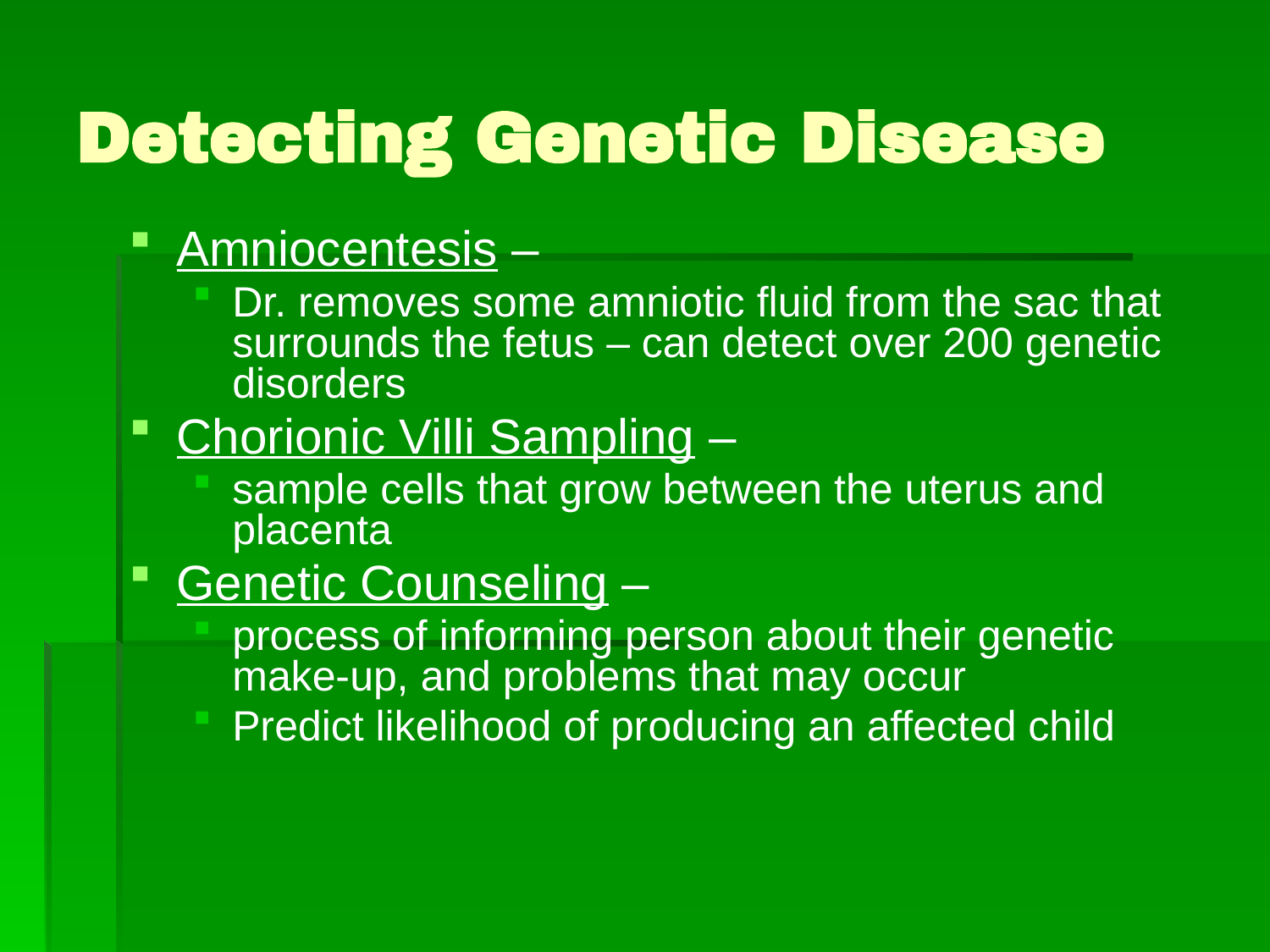

Detecting Genetic Disease
Amniocentesis –
Dr. removes some amniotic fluid from the sac that surrounds the fetus – can detect over 200 genetic disorders
Chorionic Villi Sampling –
sample cells that grow between the uterus and placenta
Genetic Counseling –
process of informing person about their genetic make-up, and problems that may occur
Predict likelihood of producing an affected child